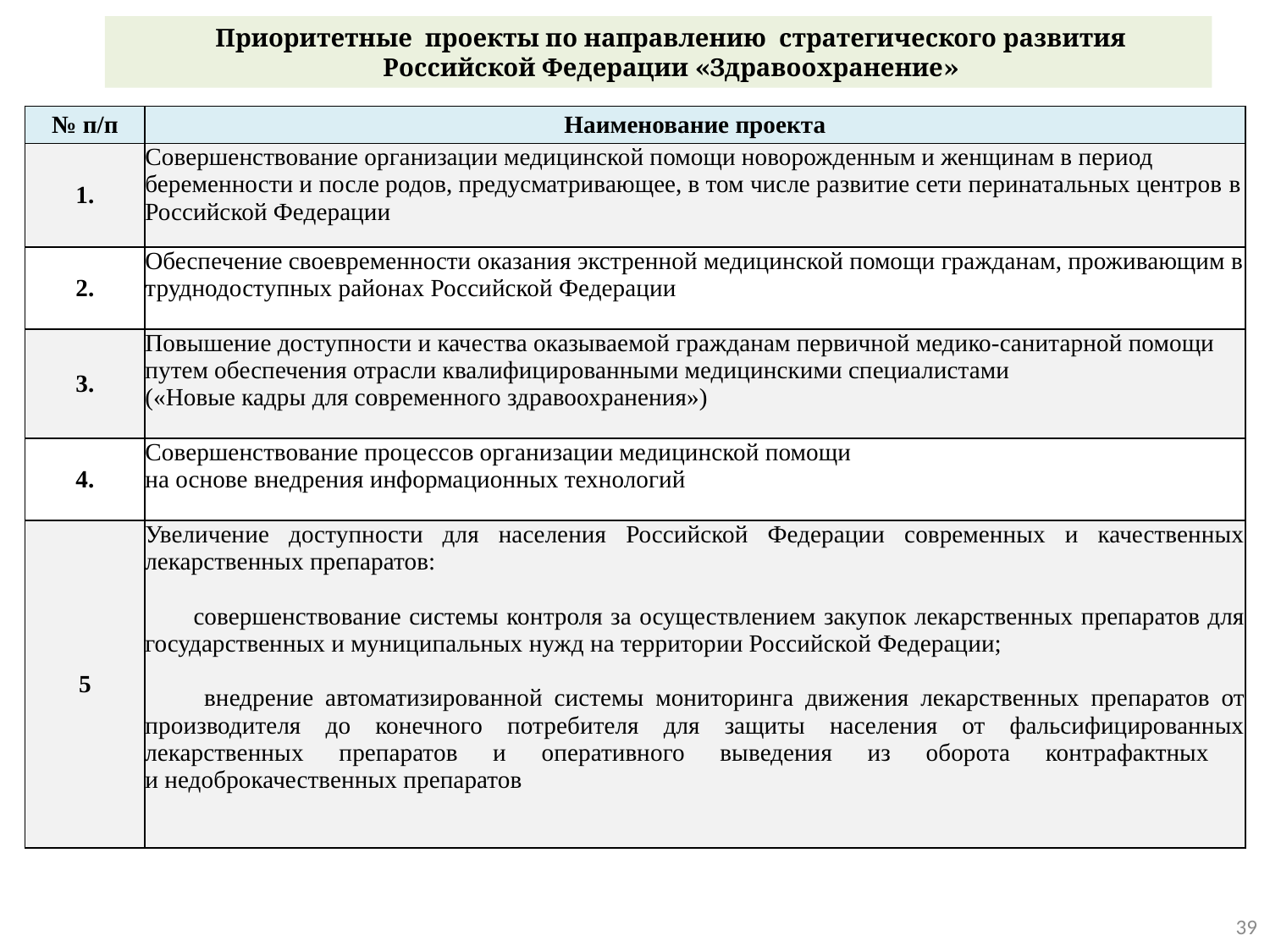

Приоритетные  проекты по направлению  стратегического развития Российской Федерации «Здравоохранение»
| № п/п | Наименование проекта |
| --- | --- |
| 1. | Совершенствование организации медицинской помощи новорожденным и женщинам в период беременности и после родов, предусматривающее, в том числе развитие сети перинатальных центров в Российской Федерации |
| 2. | Обеспечение своевременности оказания экстренной медицинской помощи гражданам, проживающим в труднодоступных районах Российской Федерации |
| 3. | Повышение доступности и качества оказываемой гражданам первичной медико-санитарной помощи путем обеспечения отрасли квалифицированными медицинскими специалистами («Новые кадры для современного здравоохранения») |
| 4. | Совершенствование процессов организации медицинской помощи на основе внедрения информационных технологий |
| 5 | Увеличение доступности для населения Российской Федерации современных и качественных лекарственных препаратов: совершенствование системы контроля за осуществлением закупок лекарственных препаратов для государственных и муниципальных нужд на территории Российской Федерации; внедрение автоматизированной системы мониторинга движения лекарственных препаратов от производителя до конечного потребителя для защиты населения от фальсифицированных лекарственных препаратов и оперативного выведения из оборота контрафактных и недоброкачественных препаратов |
39